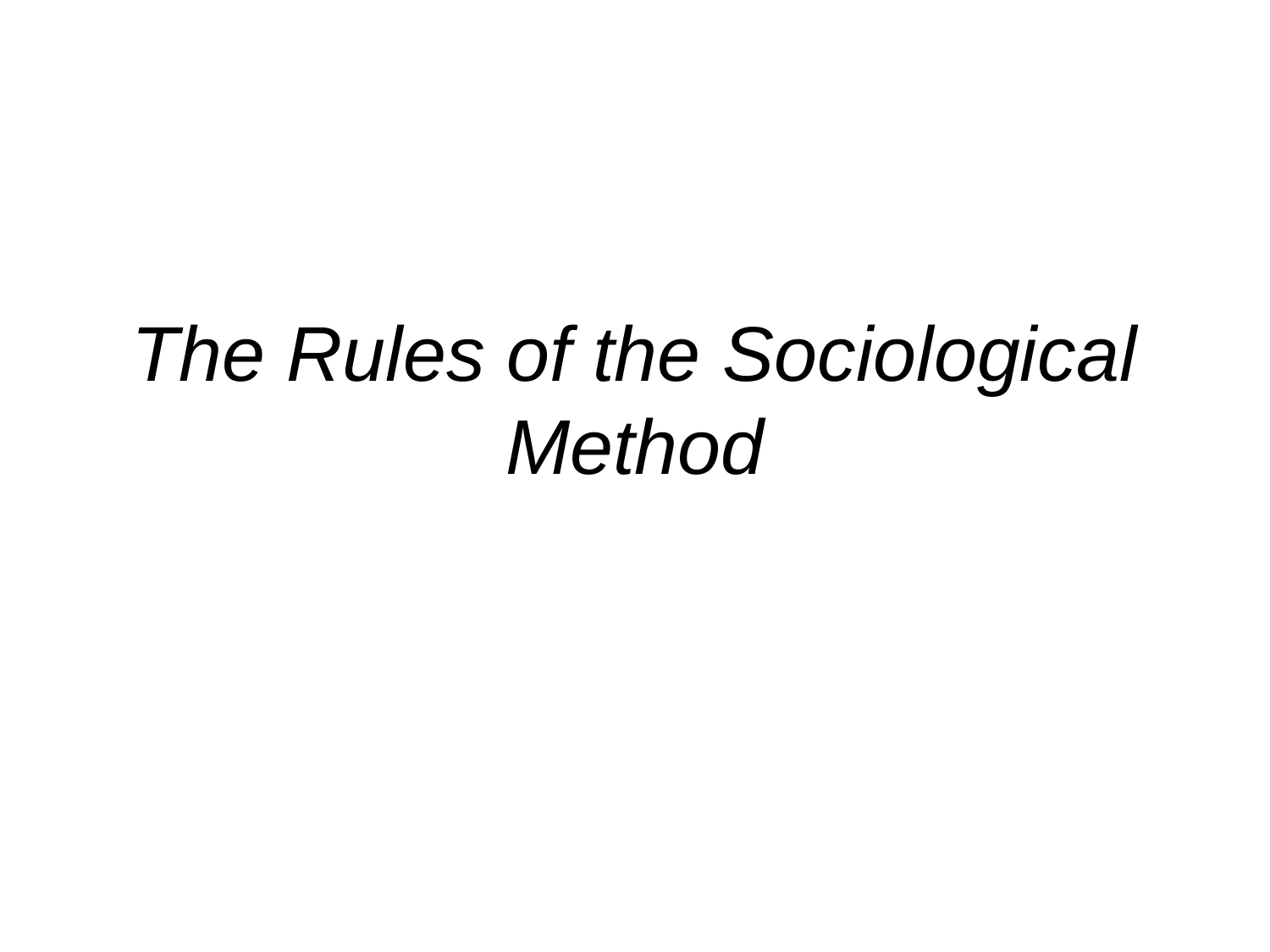

# The Rules of the Sociological Method